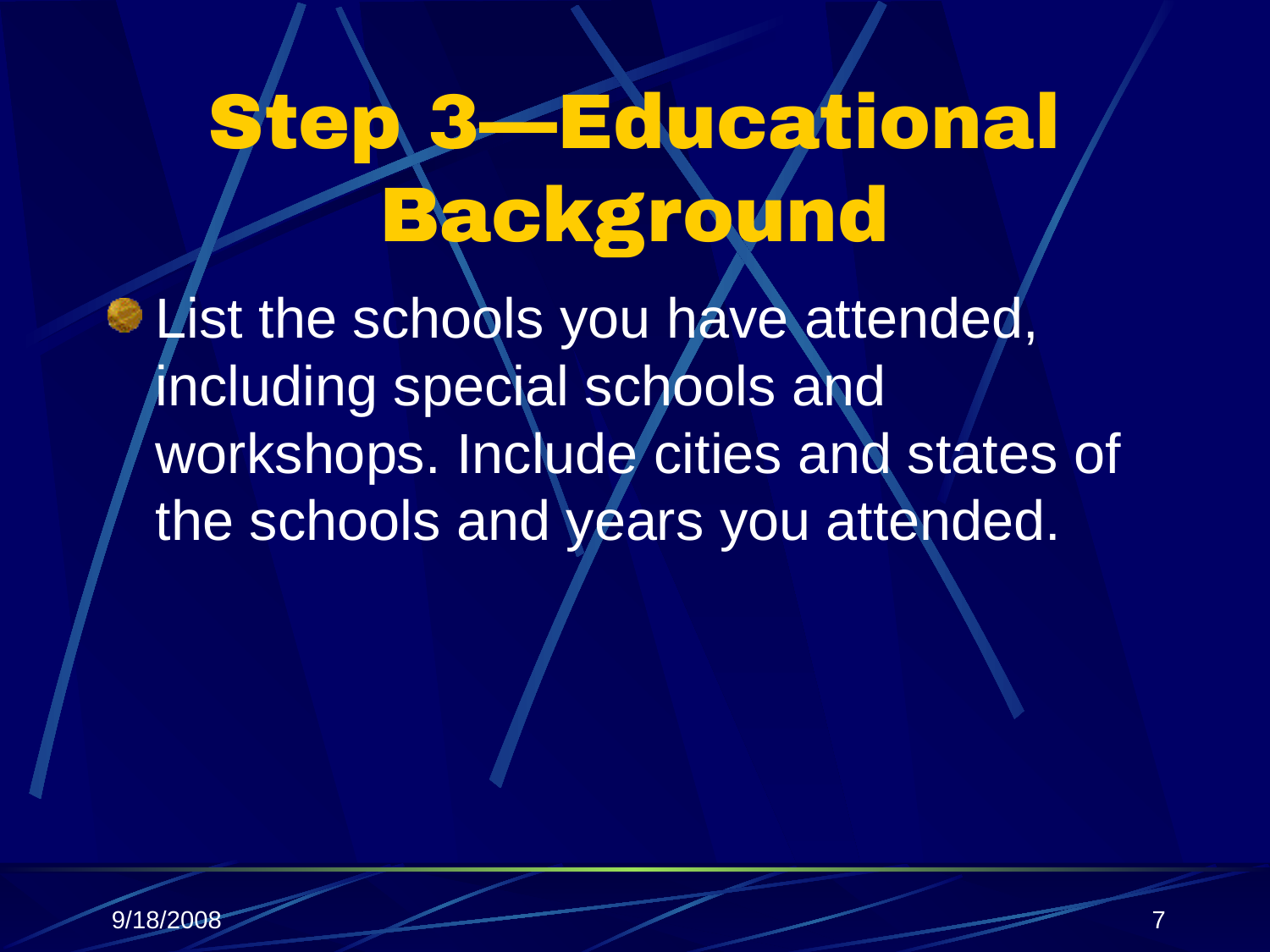

# Step 3—Educational Background
List the schools you have attended, including special schools and workshops. Include cities and states of the schools and years you attended.
9/18/2008
7